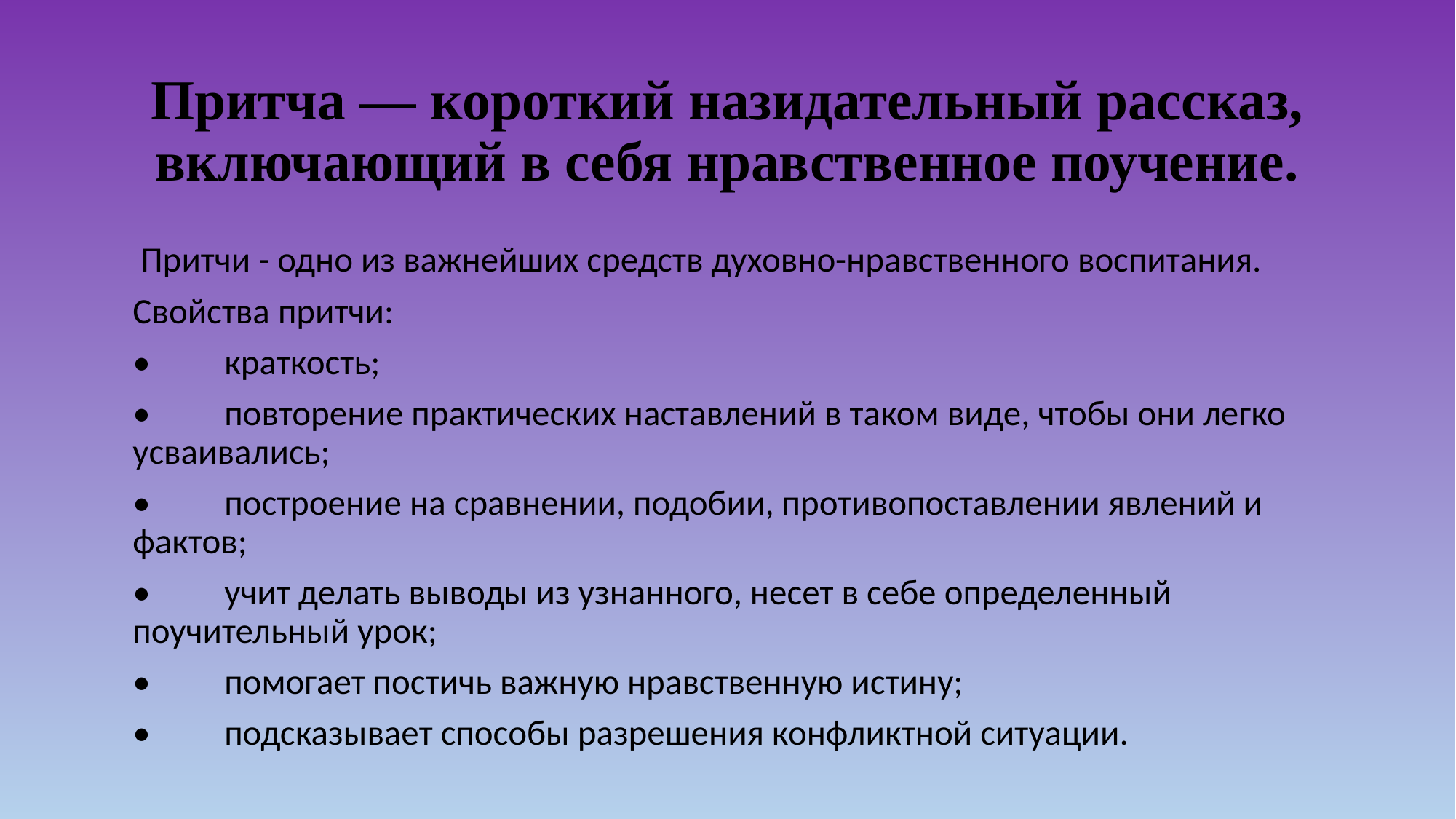

# Притча — короткий назидательный рассказ, включающий в себя нравственное поучение.
 Притчи - одно из важнейших средств духовно-нравственного воспитания.
Свойства притчи:
•	краткость;
•	повторение практических наставлений в таком виде, чтобы они легко усваивались;
•	построение на сравнении, подобии, противопоставлении явлений и фактов;
•	учит делать выводы из узнанного, несет в себе определенный поучительный урок;
•	помогает постичь важную нравственную истину;
•	подсказывает способы разрешения конфликтной ситуации.